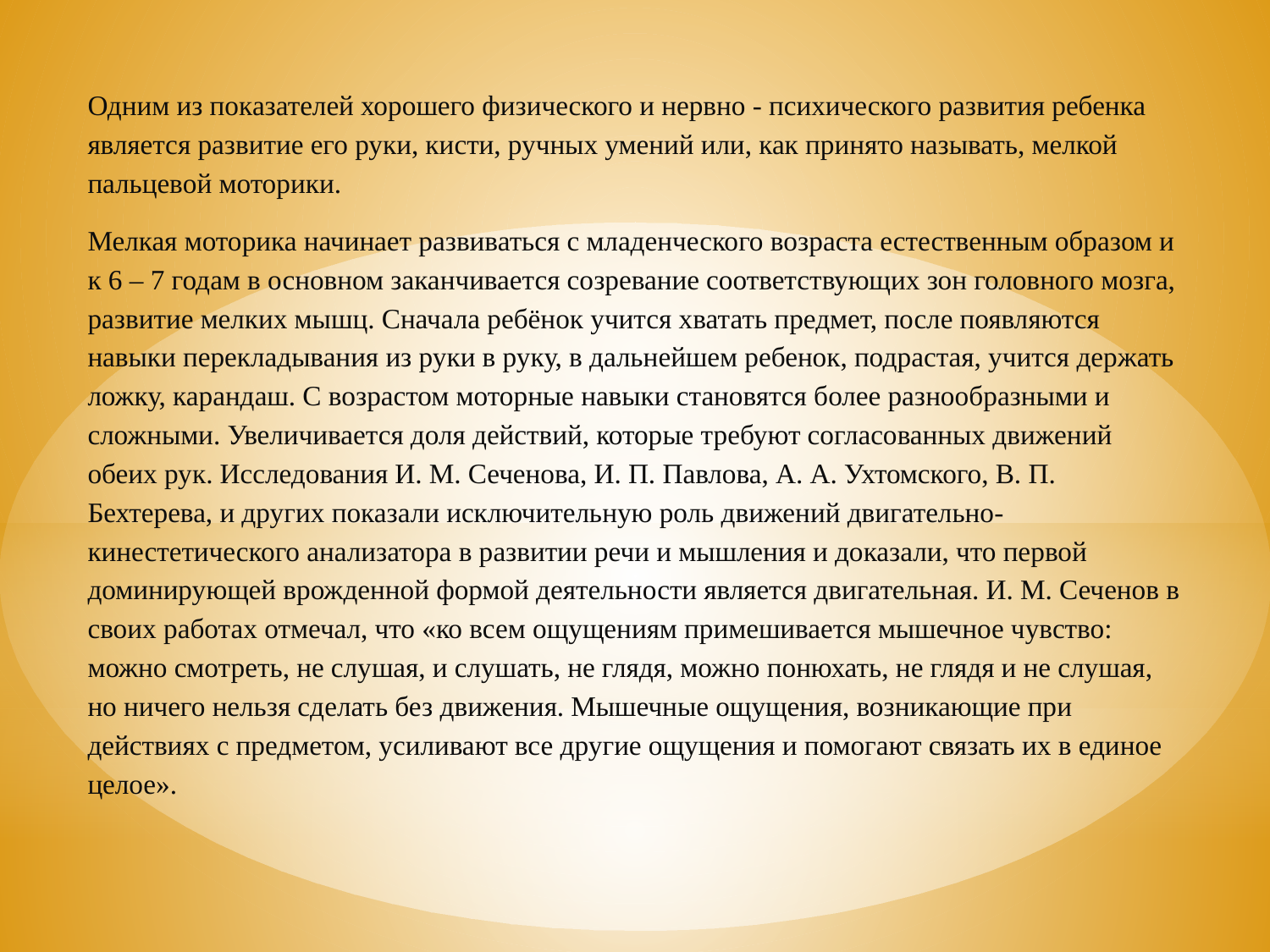

Одним из показателей хорошего физического и нервно - психического развития ребенка является развитие его руки, кисти, ручных умений или, как принято называть, мелкой пальцевой моторики.
Мелкая моторика начинает развиваться с младенческого возраста естественным образом и к 6 – 7 годам в основном заканчивается созревание соответствующих зон головного мозга, развитие мелких мышц. Сначала ребёнок учится хватать предмет, после появляются навыки перекладывания из руки в руку, в дальнейшем ребенок, подрастая, учится держать ложку, карандаш. С возрастом моторные навыки становятся более разнообразными и сложными. Увеличивается доля действий, которые требуют согласованных движений обеих рук. Исследования И. М. Сеченова, И. П. Павлова, А. А. Ухтомского, В. П. Бехтерева, и других показали исключительную роль движений двигательно-кинестетического анализатора в развитии речи и мышления и доказали, что первой доминирующей врожденной формой деятельности является двигательная. И. М. Сеченов в своих работах отмечал, что «ко всем ощущениям примешивается мышечное чувство: можно смотреть, не слушая, и слушать, не глядя, можно понюхать, не глядя и не слушая, но ничего нельзя сделать без движения. Мышечные ощущения, возникающие при действиях с предметом, усиливают все другие ощущения и помогают связать их в единое целое».